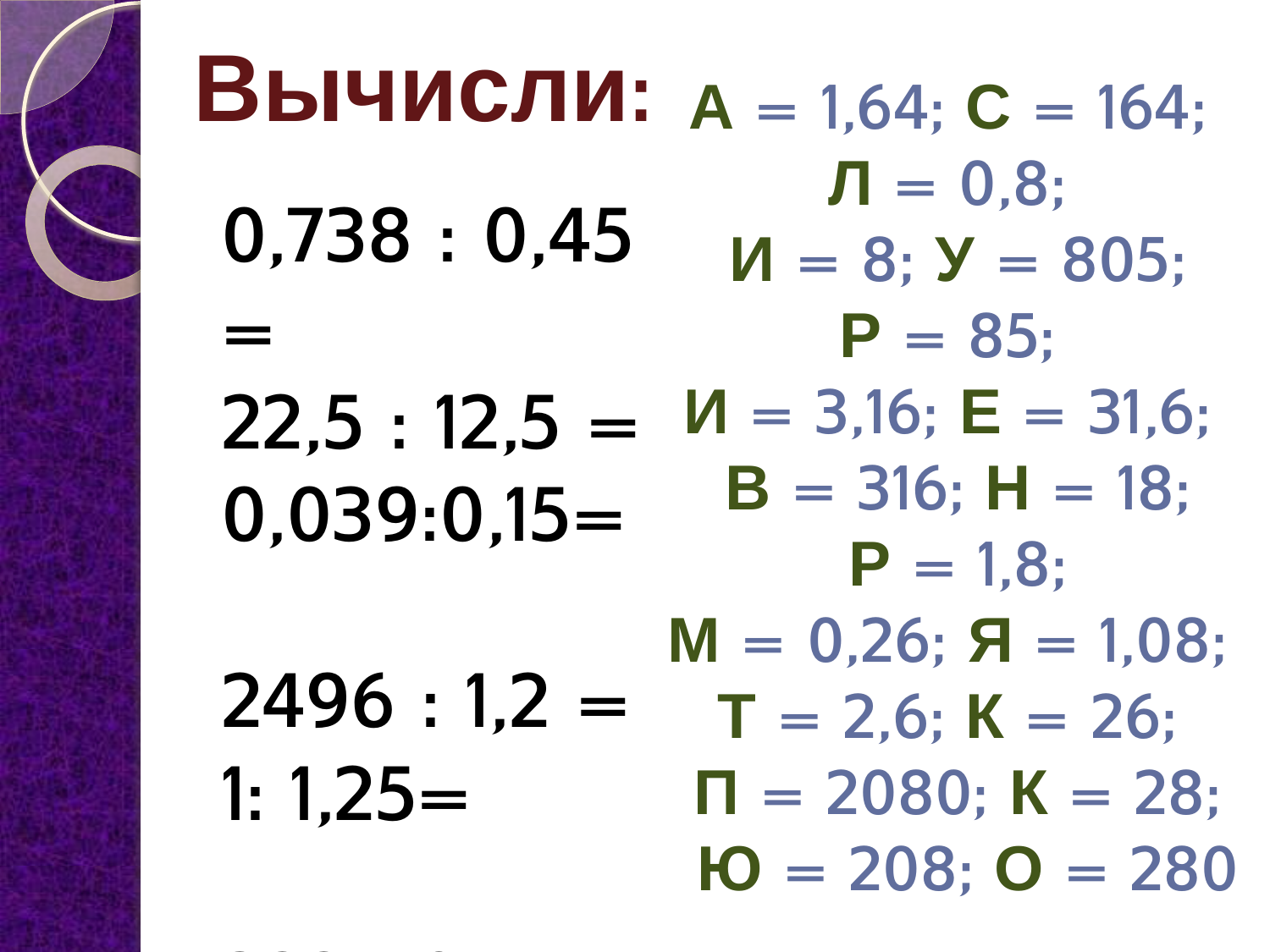

Вычисли:
А = 1,64; С = 164;
Л = 0,8;
И = 8; У = 805;
Р = 85;
И = 3,16; Е = 31,6;
В = 316; Н = 18;
 Р = 1,8;
М = 0,26; Я = 1,08;
Т = 2,6; К = 26;
П = 2080; К = 28;
 Ю = 208; О = 280
0,738 : 0,45 =
22,5 : 12,5 =
0,039:0,15=
2496 : 1,2 =
1: 1,25=
322 : 0,4 =
20,54: 6,5 =